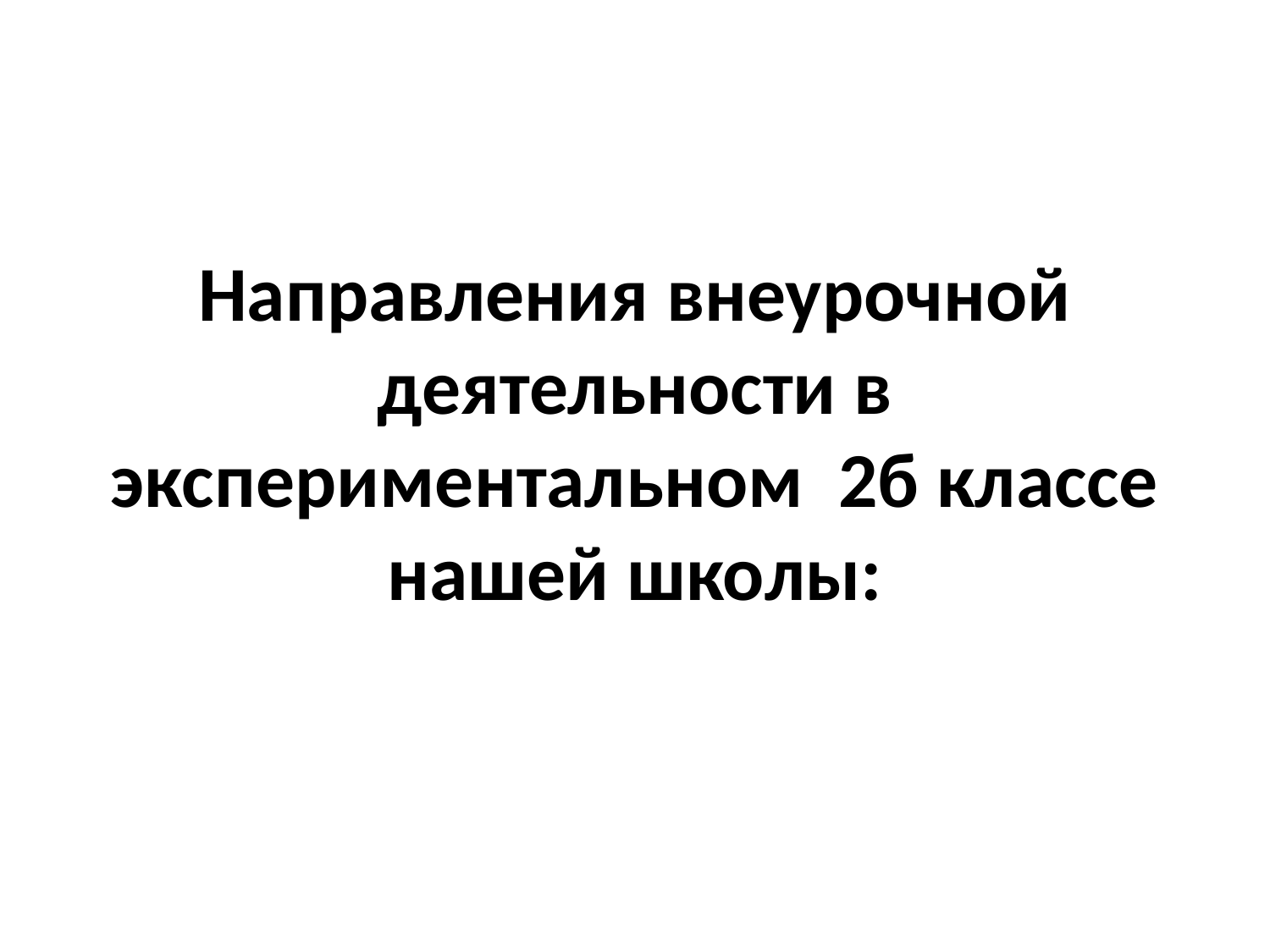

# Направления внеурочной деятельности в экспериментальном  2б классе нашей школы: